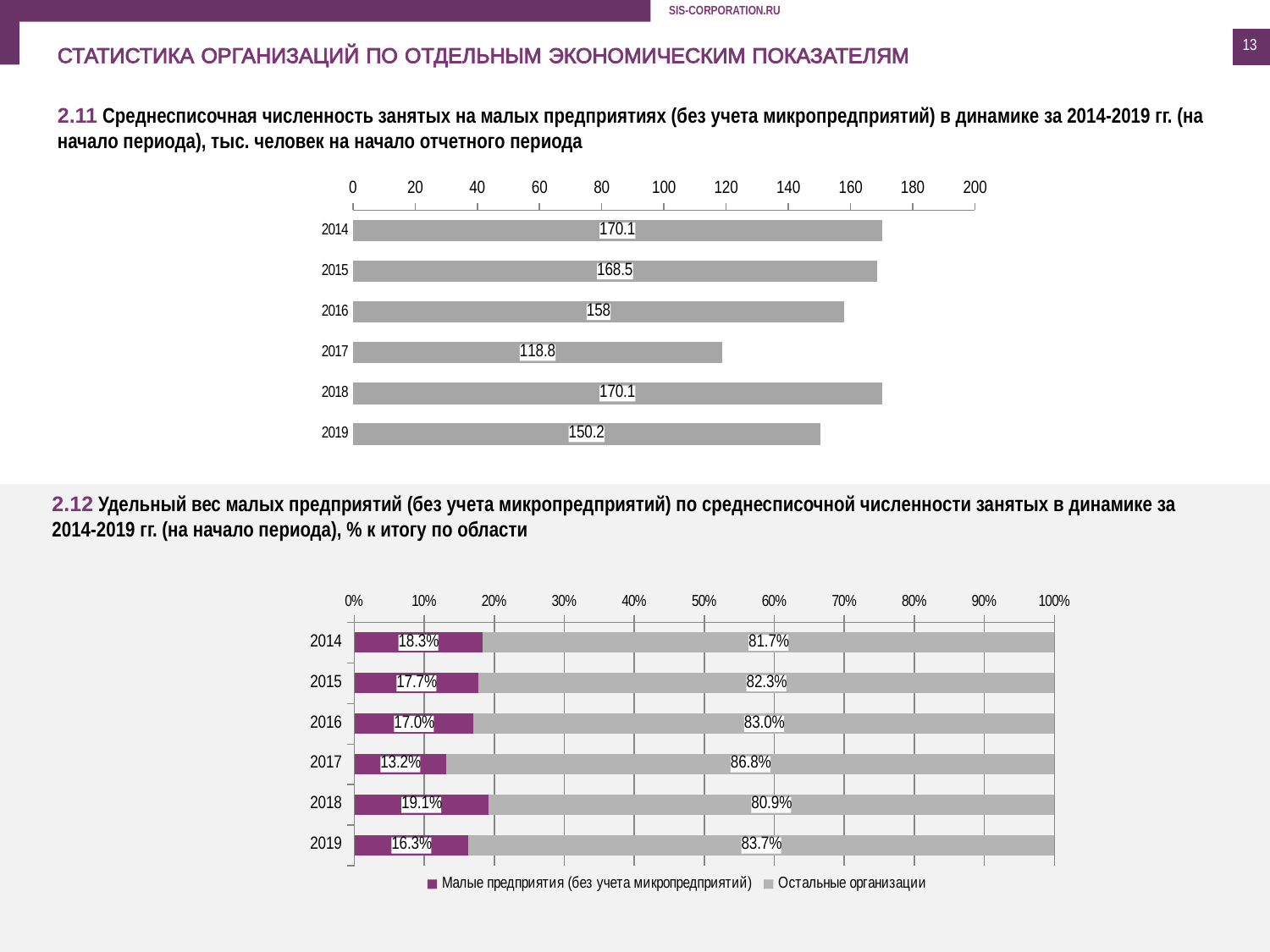

13
СТАТИСТИКА ОРГАНИЗАЦИЙ ПО ОТДЕЛЬНЫМ ЭКОНОМИЧЕСКИМ ПОКАЗАТЕЛЯМ
2.11 Среднесписочная численность занятых на малых предприятиях (без учета микропредприятий) в динамике за 2014-2019 гг. (на начало периода), тыс. человек на начало отчетного периода

### Chart

| Category | ср/спис |
|---|---|
| 2014 | 170.1 |
| 2015 | 168.5 |
| 2016 | 158.0 |
| 2017 | 118.8 |
| 2018 | 170.1 |
| 2019 | 150.2 |
2.12 Удельный вес малых предприятий (без учета микропредприятий) по среднесписочной численности занятых в динамике за 2014-2019 гг. (на начало периода), % к итогу по области

### Chart

| Category | Малые предприятия (без учета микропредприятий) | Остальные организации |
|---|---|---|
| 2014 | 0.18310010764262646 | 0.8168998923573739 |
| 2015 | 0.17725646959814856 | 0.8227435304018516 |
| 2016 | 0.17036877291352165 | 0.8296312270864785 |
| 2017 | 0.13159060700044306 | 0.868409392999557 |
| 2018 | 0.1912310286677909 | 0.808768971332209 |
| 2019 | 0.16267735297303149 | 0.8373226470269685 |